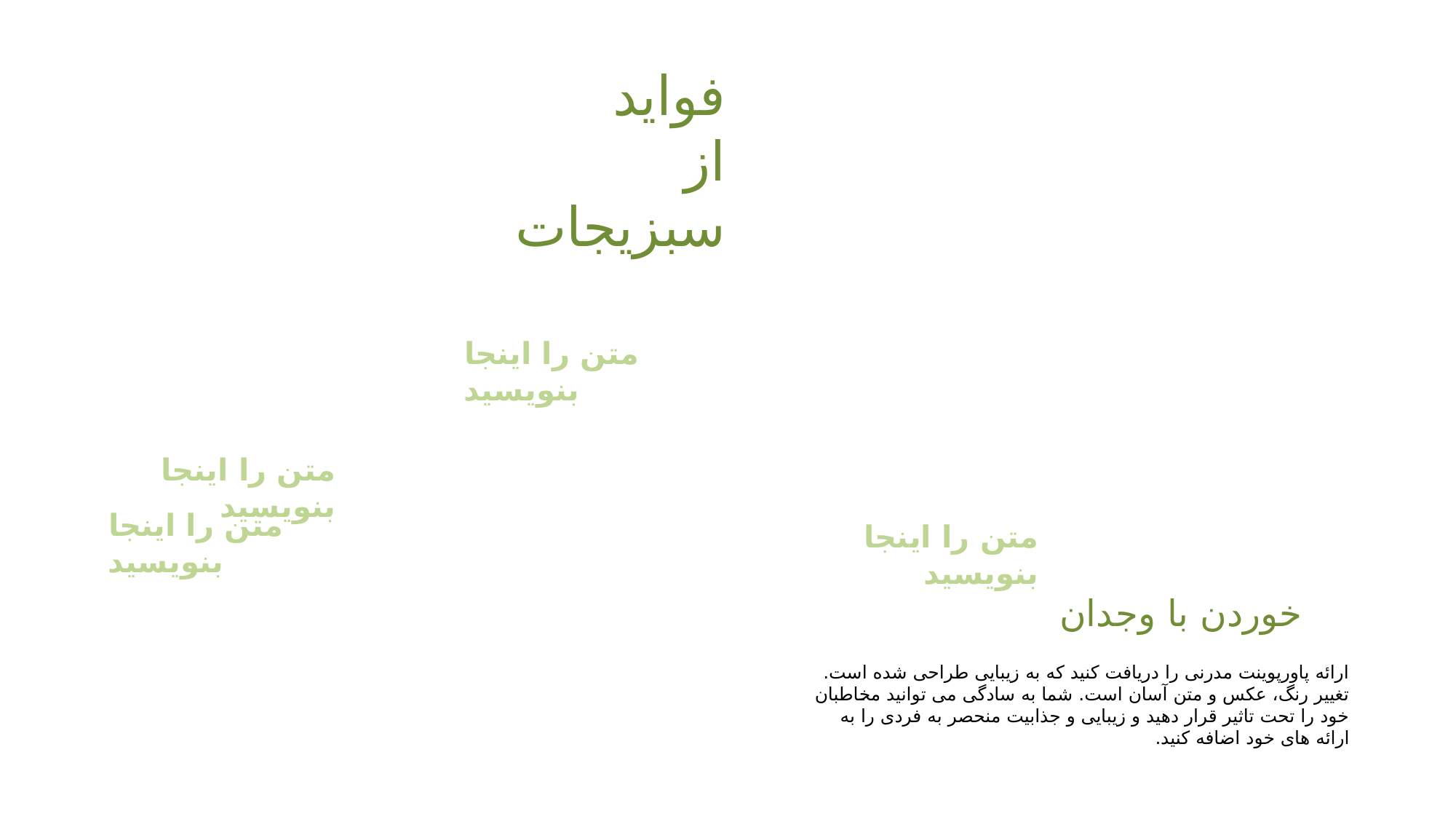

فواید
از
سبزیجات

متن را اینجا بنویسید

متن را اینجا بنویسید
متن را اینجا بنویسید
متن را اینجا بنویسید

خوردن با وجدان
ارائه پاورپوینت مدرنی را دریافت کنید که به زیبایی طراحی شده است. تغییر رنگ، عکس و متن آسان است. شما به سادگی می توانید مخاطبان خود را تحت تاثیر قرار دهید و زیبایی و جذابیت منحصر به فردی را به ارائه های خود اضافه کنید.